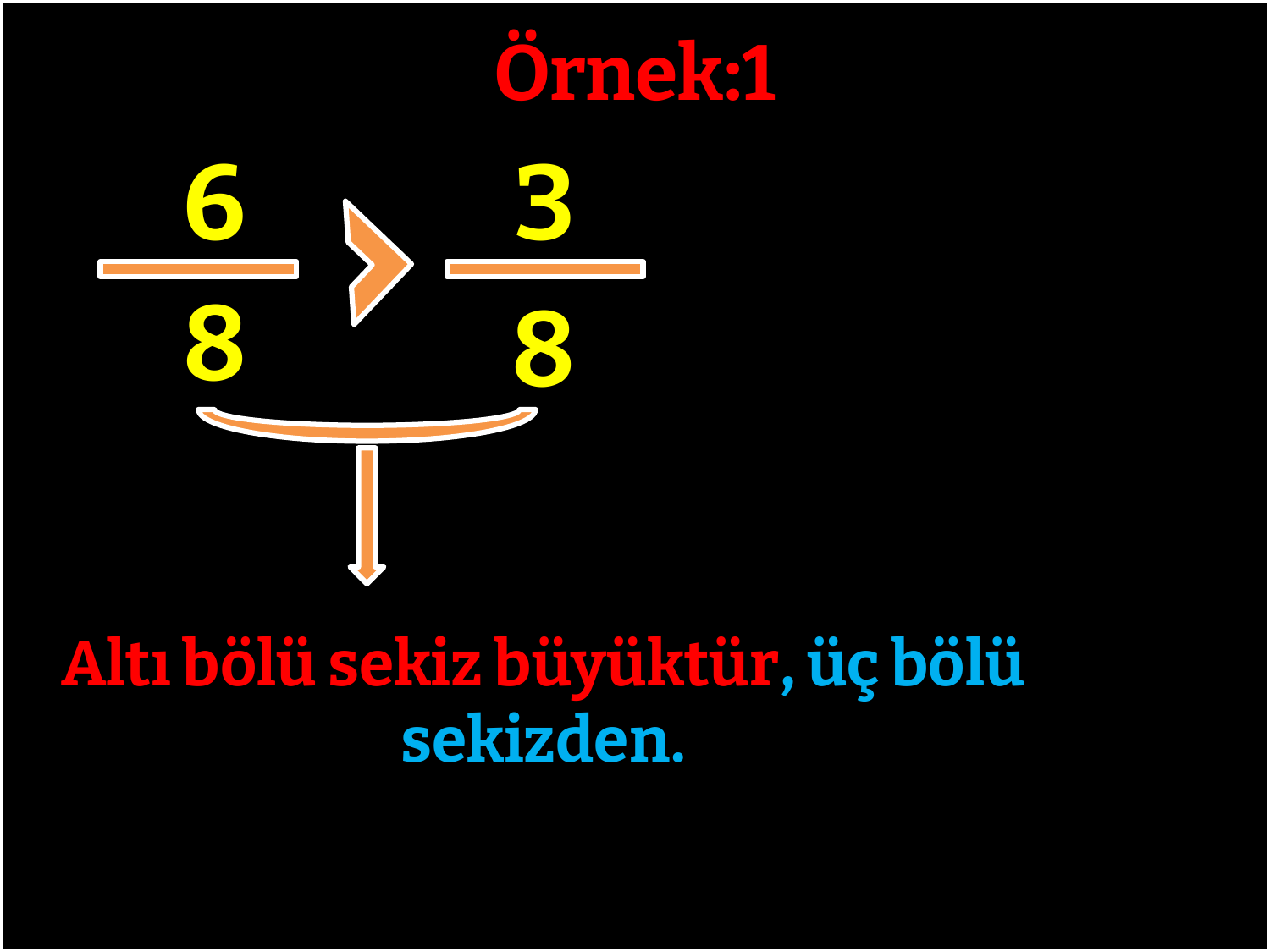

Örnek:1
6
3

8
8
#

Altı bölü sekiz büyüktür, üç bölü sekizden.